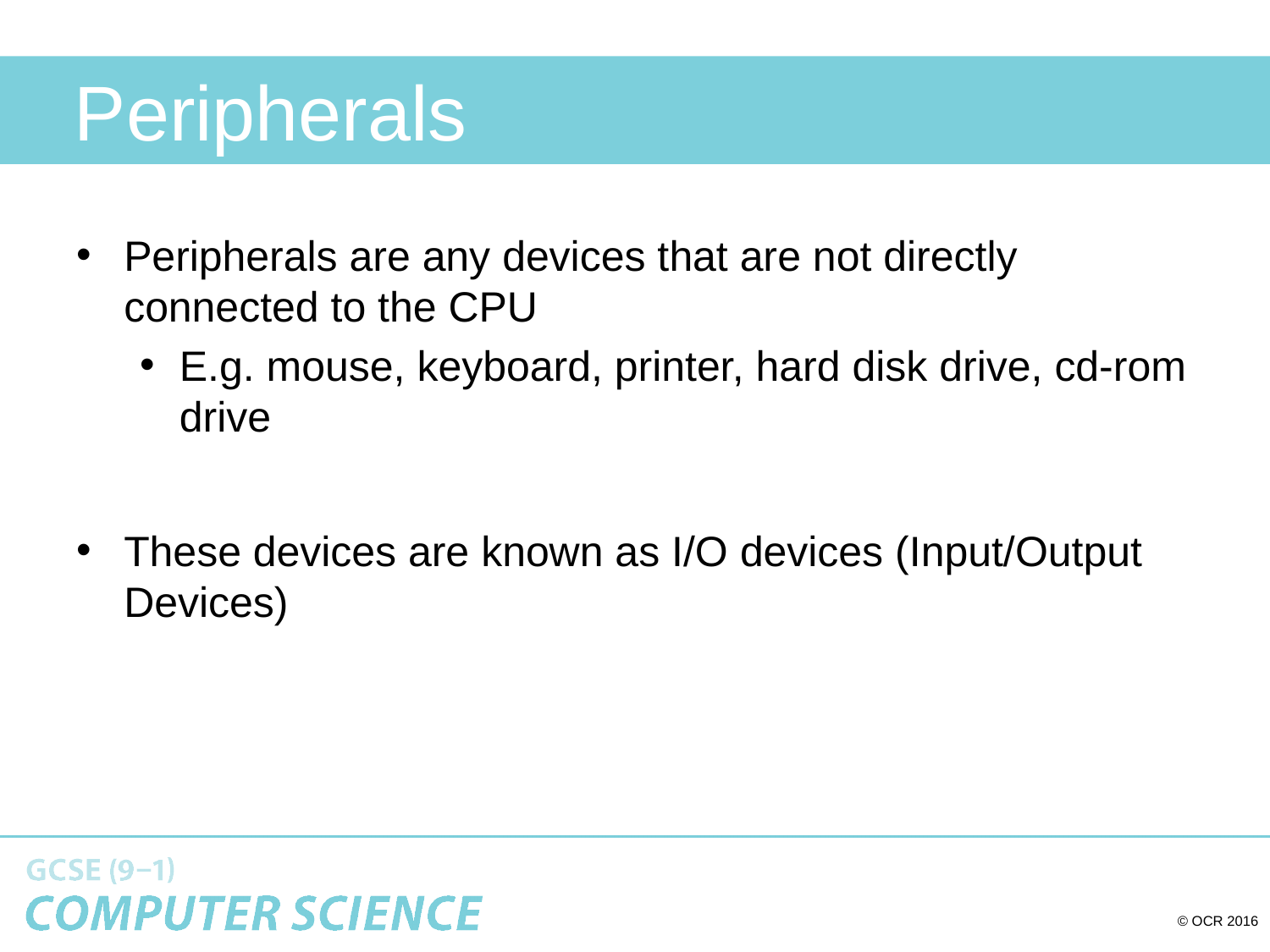

# Peripherals
Peripherals are any devices that are not directly connected to the CPU
E.g. mouse, keyboard, printer, hard disk drive, cd-rom drive

These devices are known as I/O devices (Input/Output Devices)